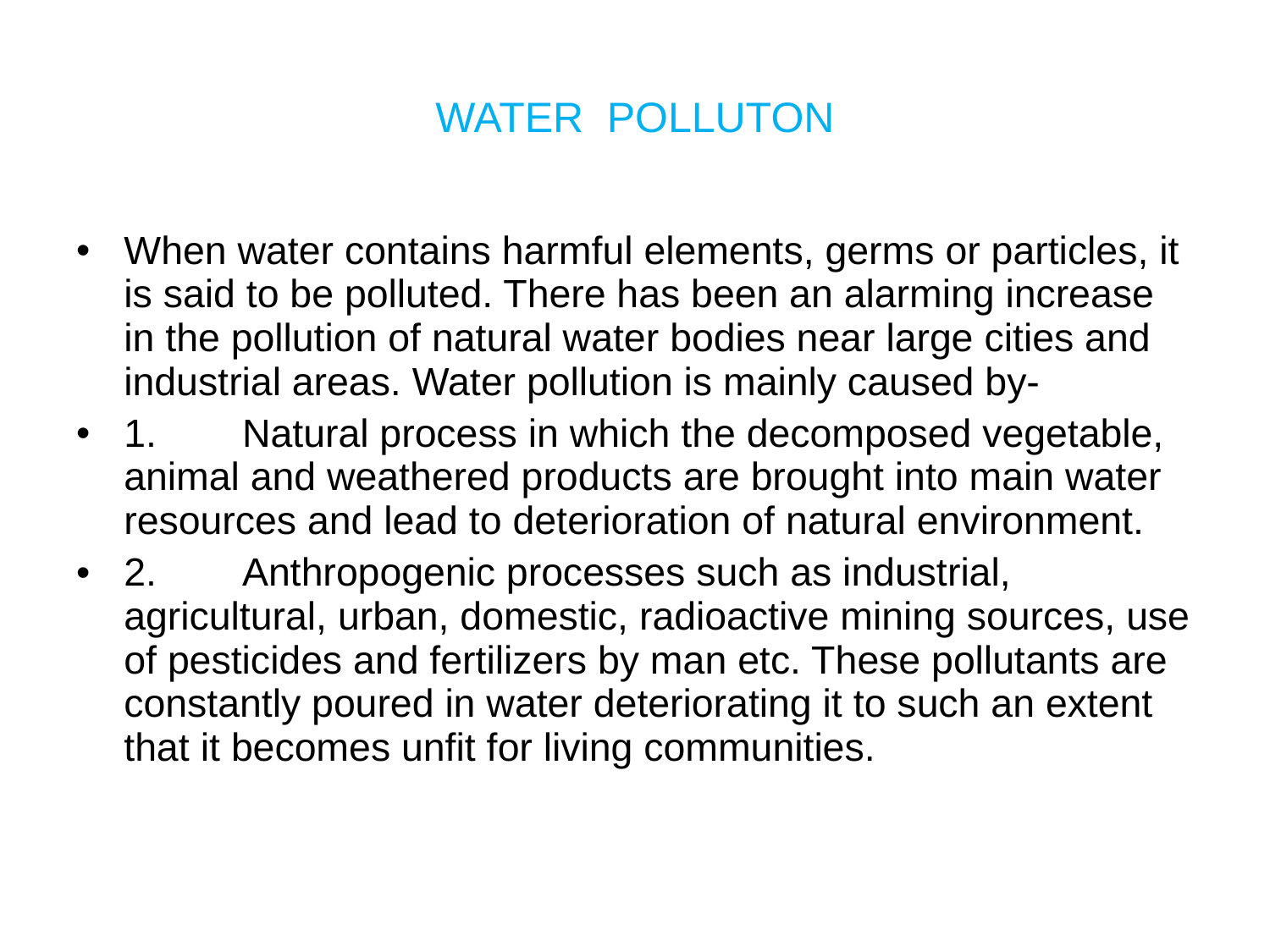

# WATER  POLLUTON
When water contains harmful elements, germs or particles, it is said to be polluted. There has been an alarming increase in the pollution of natural water bodies near large cities and industrial areas. Water pollution is mainly caused by-
1.	Natural process in which the decomposed vegetable, animal and weathered products are brought into main water resources and lead to deterioration of natural environment.
2.	Anthropogenic processes such as industrial, agricultural, urban, domestic, radioactive mining sources, use of pesticides and fertilizers by man etc. These pollutants are constantly poured in water deteriorating it to such an extent that it becomes unfit for living communities.